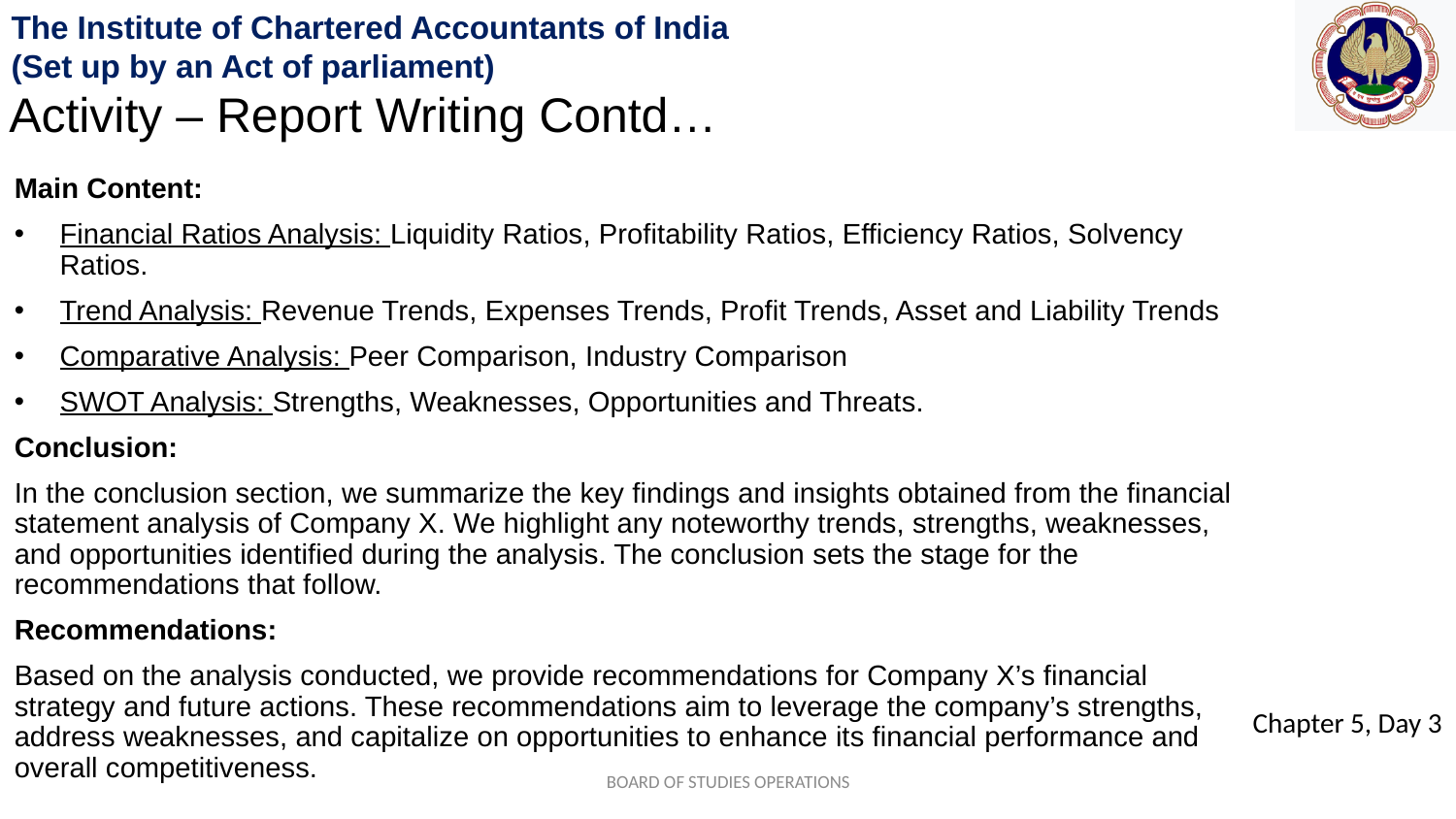

Activity – Report Writing Contd…
Main Content:
Financial Ratios Analysis: Liquidity Ratios, Profitability Ratios, Efficiency Ratios, Solvency Ratios.
Trend Analysis: Revenue Trends, Expenses Trends, Profit Trends, Asset and Liability Trends
Comparative Analysis: Peer Comparison, Industry Comparison
SWOT Analysis: Strengths, Weaknesses, Opportunities and Threats.
Conclusion:
In the conclusion section, we summarize the key findings and insights obtained from the financial statement analysis of Company X. We highlight any noteworthy trends, strengths, weaknesses, and opportunities identified during the analysis. The conclusion sets the stage for the recommendations that follow.
Recommendations:
Based on the analysis conducted, we provide recommendations for Company X’s financial strategy and future actions. These recommendations aim to leverage the company’s strengths, address weaknesses, and capitalize on opportunities to enhance its financial performance and overall competitiveness.
BOARD OF STUDIES OPERATIONS